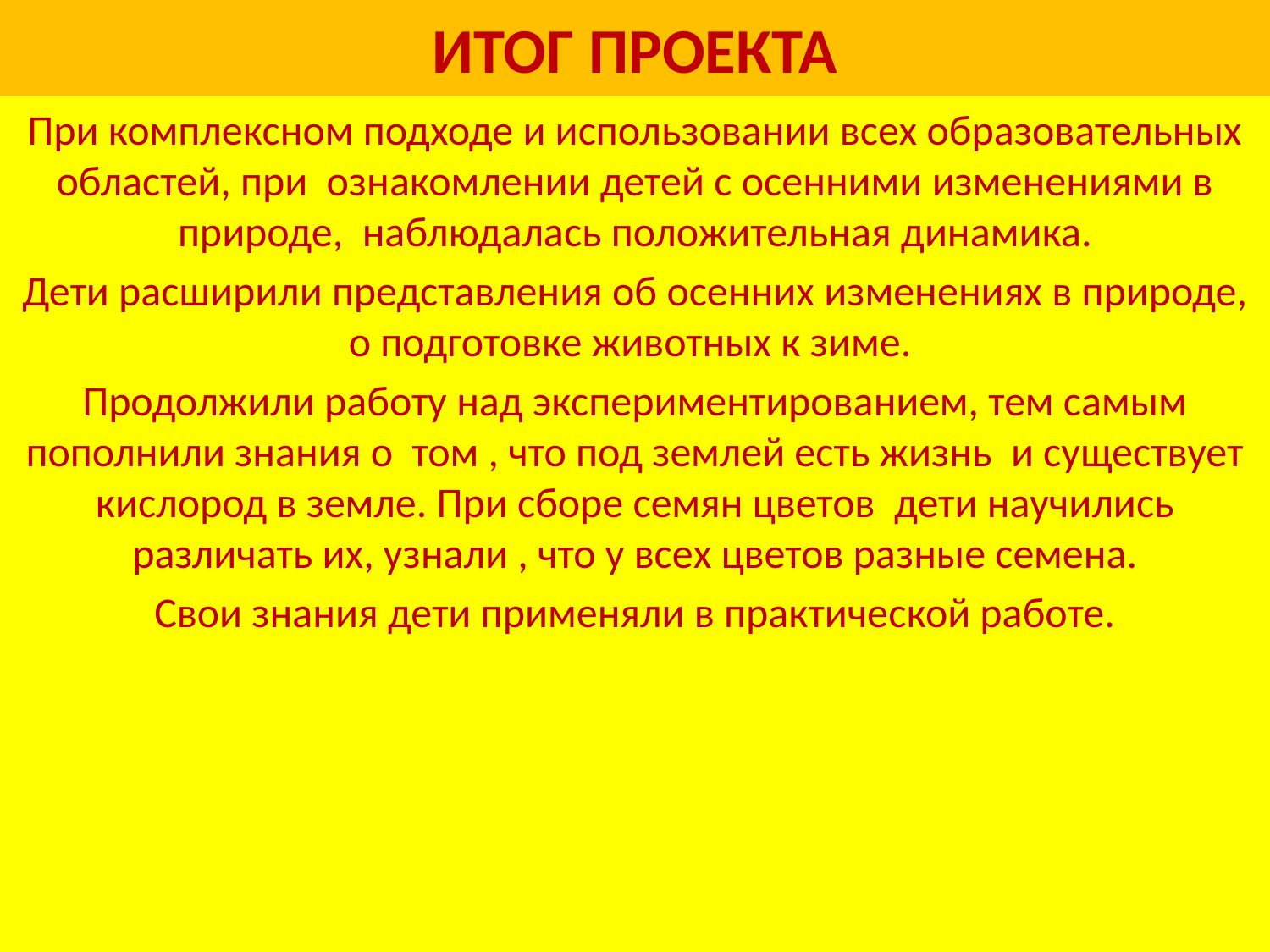

# ИТОГ ПРОЕКТА
При комплексном подходе и использовании всех образовательных областей, при  ознакомлении детей с осенними изменениями в природе,  наблюдалась положительная динамика.
Дети расширили представления об осенних изменениях в природе, о подготовке животных к зиме.
Продолжили работу над экспериментированием, тем самым пополнили знания о  том , что под землей есть жизнь  и существует кислород в земле. При сборе семян цветов  дети научились различать их, узнали , что у всех цветов разные семена.
Свои знания дети применяли в практической работе.